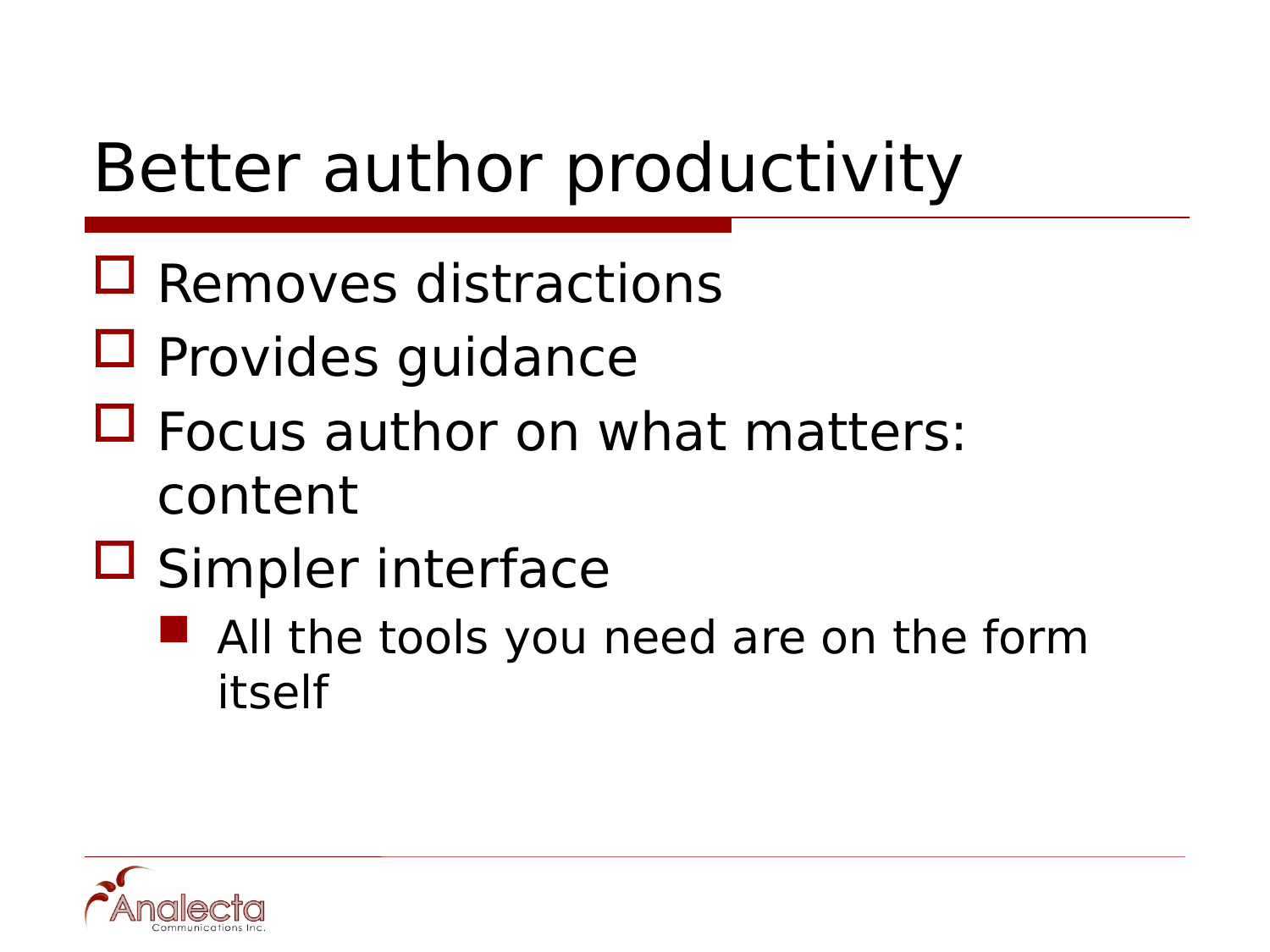

# Better author productivity
Removes distractions
Provides guidance
Focus author on what matters: content
Simpler interface
All the tools you need are on the form itself